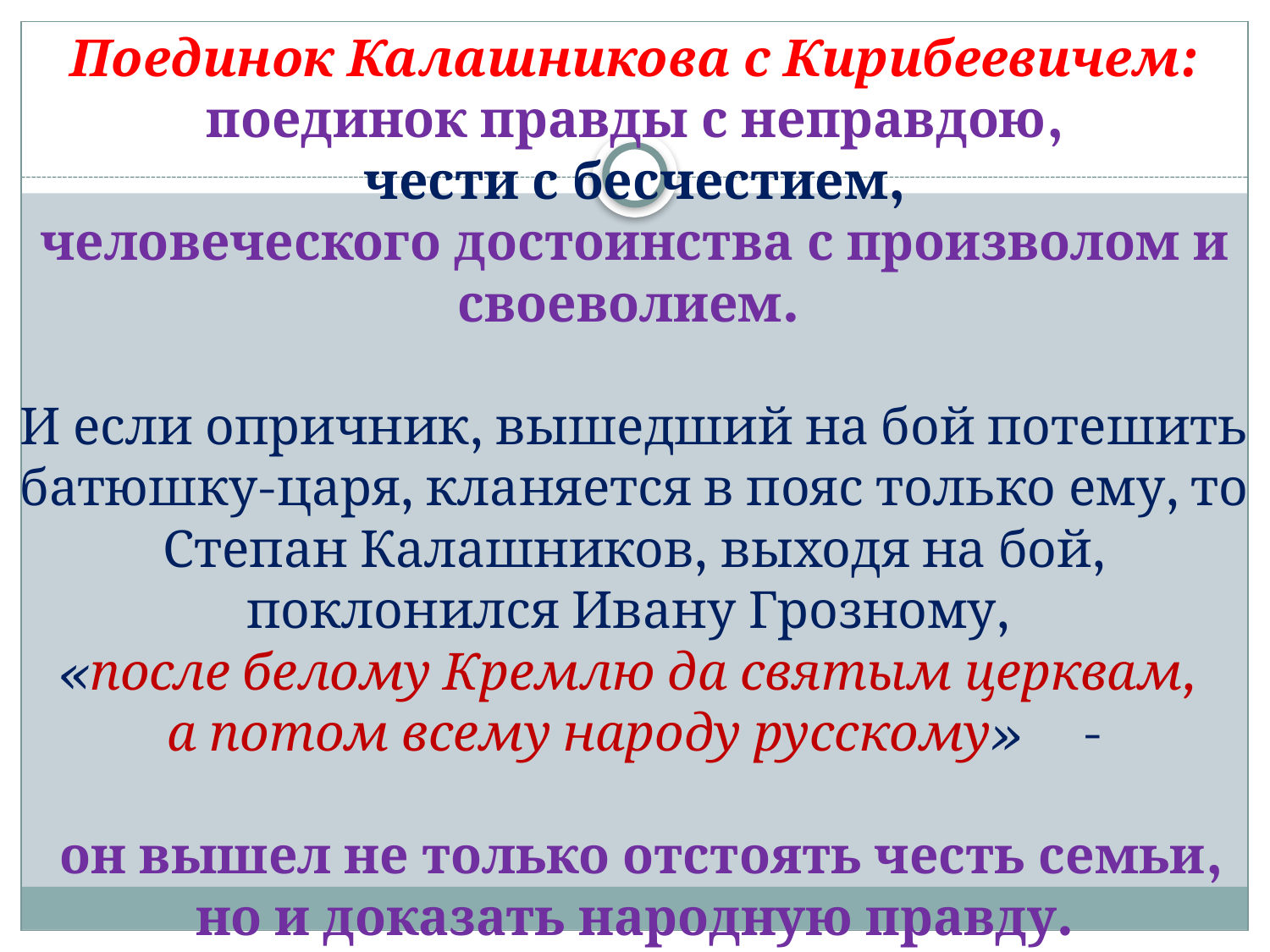

# Поединок Калашникова с Кирибеевичем: поединок правды с неправдою, чести с бесчестием, человеческого достоинства с произволом и своеволием. И если опричник, вышедший на бой потешить батюшку-царя, кланяется в пояс только ему, то Степан Калашников, выходя на бой, поклонился Ивану Грозному,  «после белому Кремлю да святым церквам, а потом всему народу русскому»     - он вышел не только отстоять честь семьи, но и доказать народную правду.